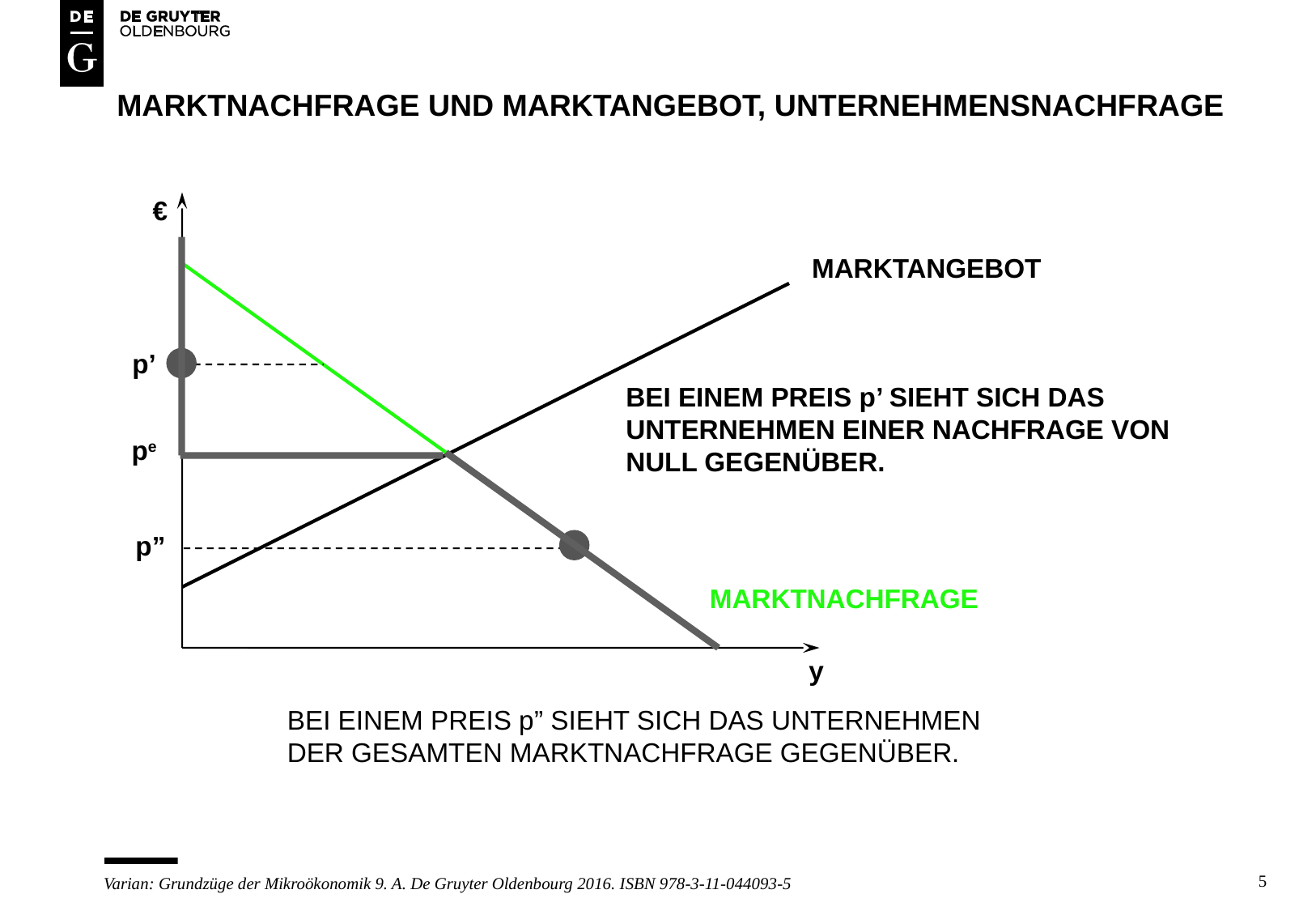

# Marktnachfrage und marktangebot, UNTERNEHMENSNACHFRAGE

€

MARKTANGEBOT

p’

BEI EINEM PREIS p’ SIEHT SICH DAS
UNTERNEHMEN EINER NACHFRAGE VON
NULL GEGENÜBER.
pe

p”

MARKTNACHFRAGE

y
BEI EINEM PREIS p” SIEHT SICH DAS UNTERNEHMEN
DER GESAMTEN MARKTNACHFRAGE GEGENÜBER.
5
Varian: Grundzüge der Mikroökonomik 9. A. De Gruyter Oldenbourg 2016. ISBN 978-3-11-044093-5